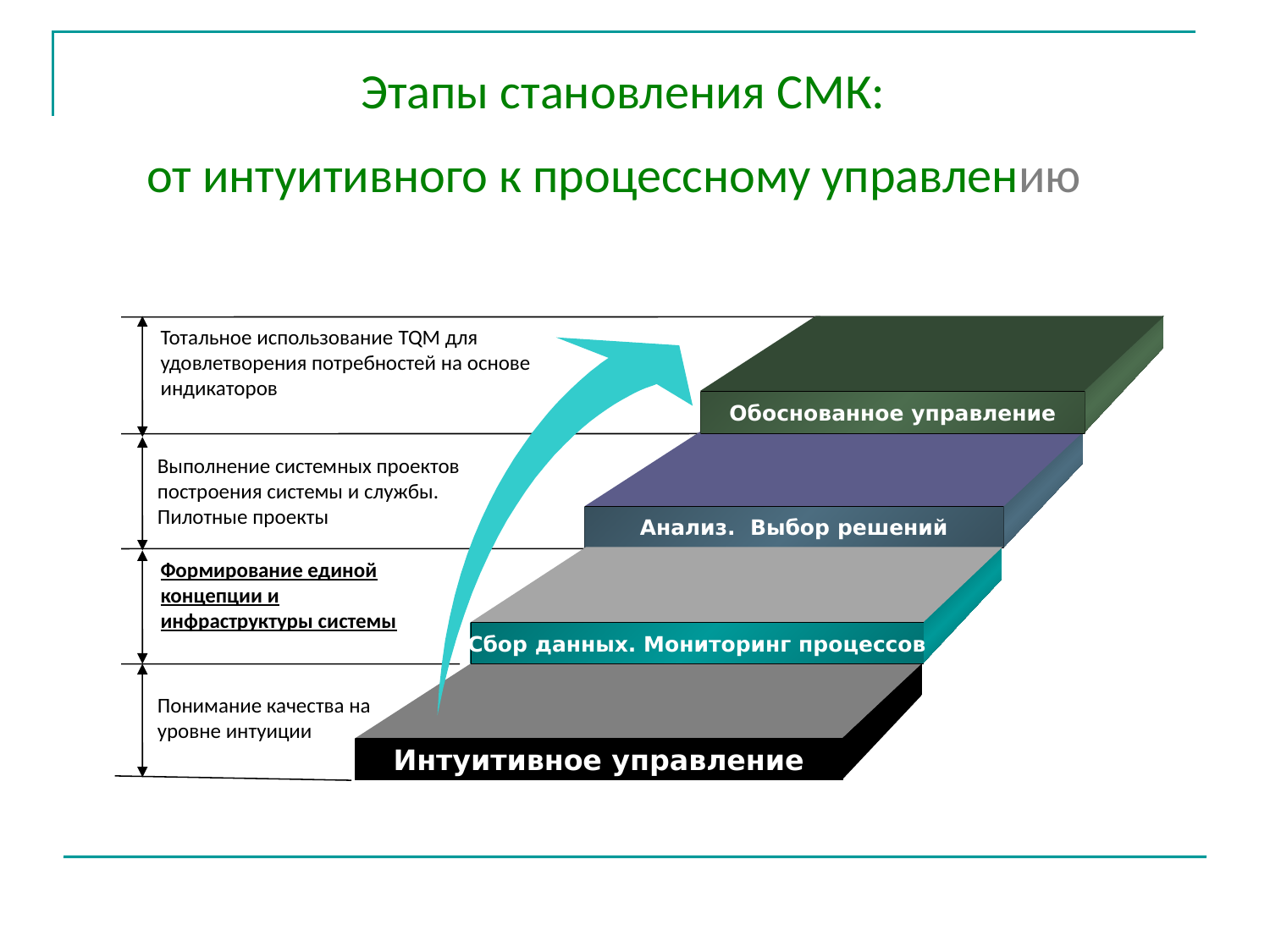

Этапы становления СМК:
от интуитивного к процессному управлению

Тотальное использование TQM для удовлетворения потребностей на основе индикаторов

Обоснованное управление

Выполнение системных проектов построения системы и службы. Пилотные проекты
Анализ.  Выбор решений

Формирование единой концепции и инфраструктуры системы

Сбор данных. Мониторинг процессов

Понимание качества на уровне интуиции
Интуитивное управление